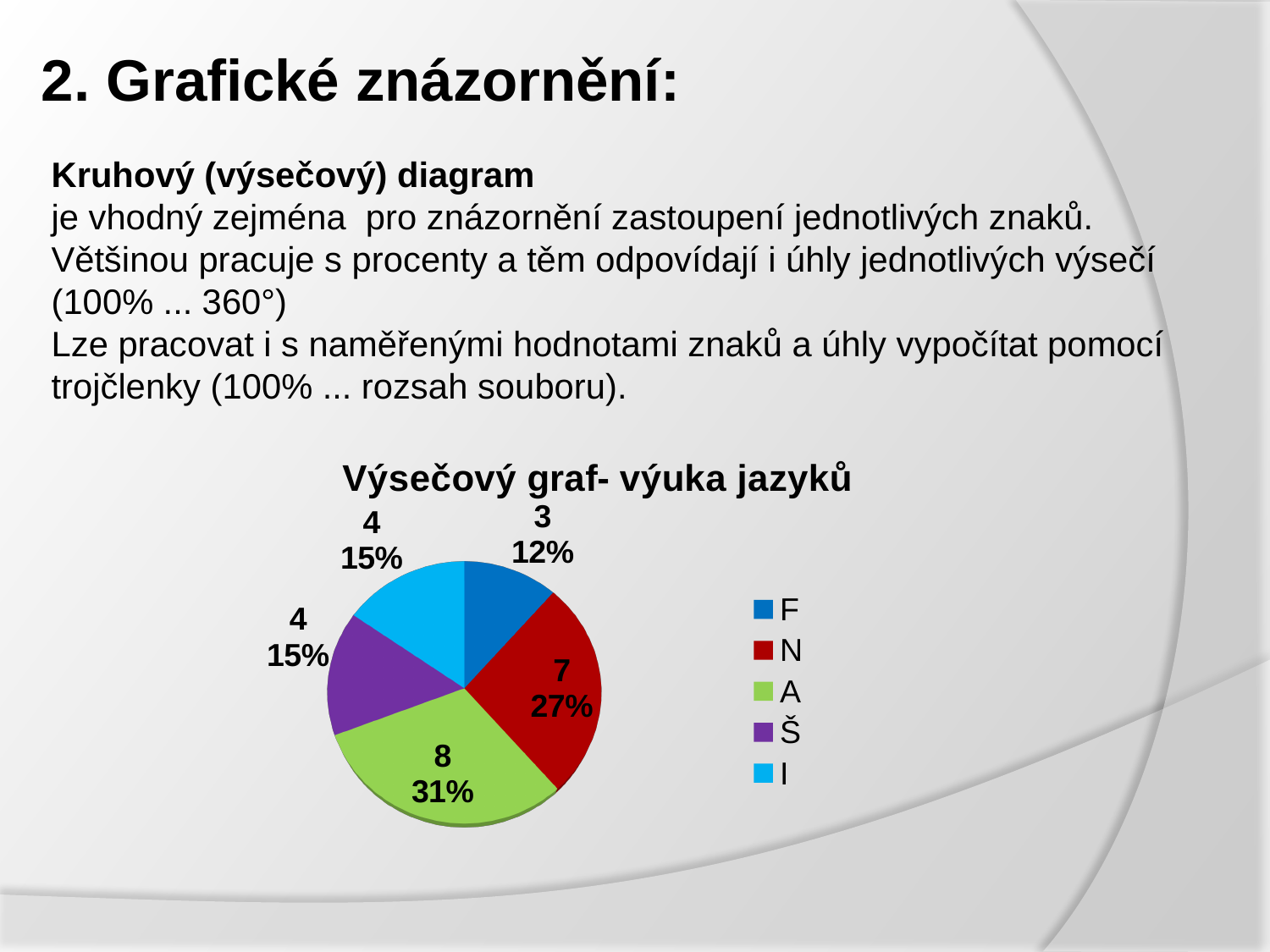

# 2. Grafické znázornění:

Kruhový (výsečový) diagram
je vhodný zejména  pro znázornění zastoupení jednotlivých znaků.
Většinou pracuje s procenty a těm odpovídají i úhly jednotlivých výsečí (100% ... 360°)
Lze pracovat i s naměřenými hodnotami znaků a úhly vypočítat pomocí trojčlenky (100% ... rozsah souboru).

[unsupported chart]